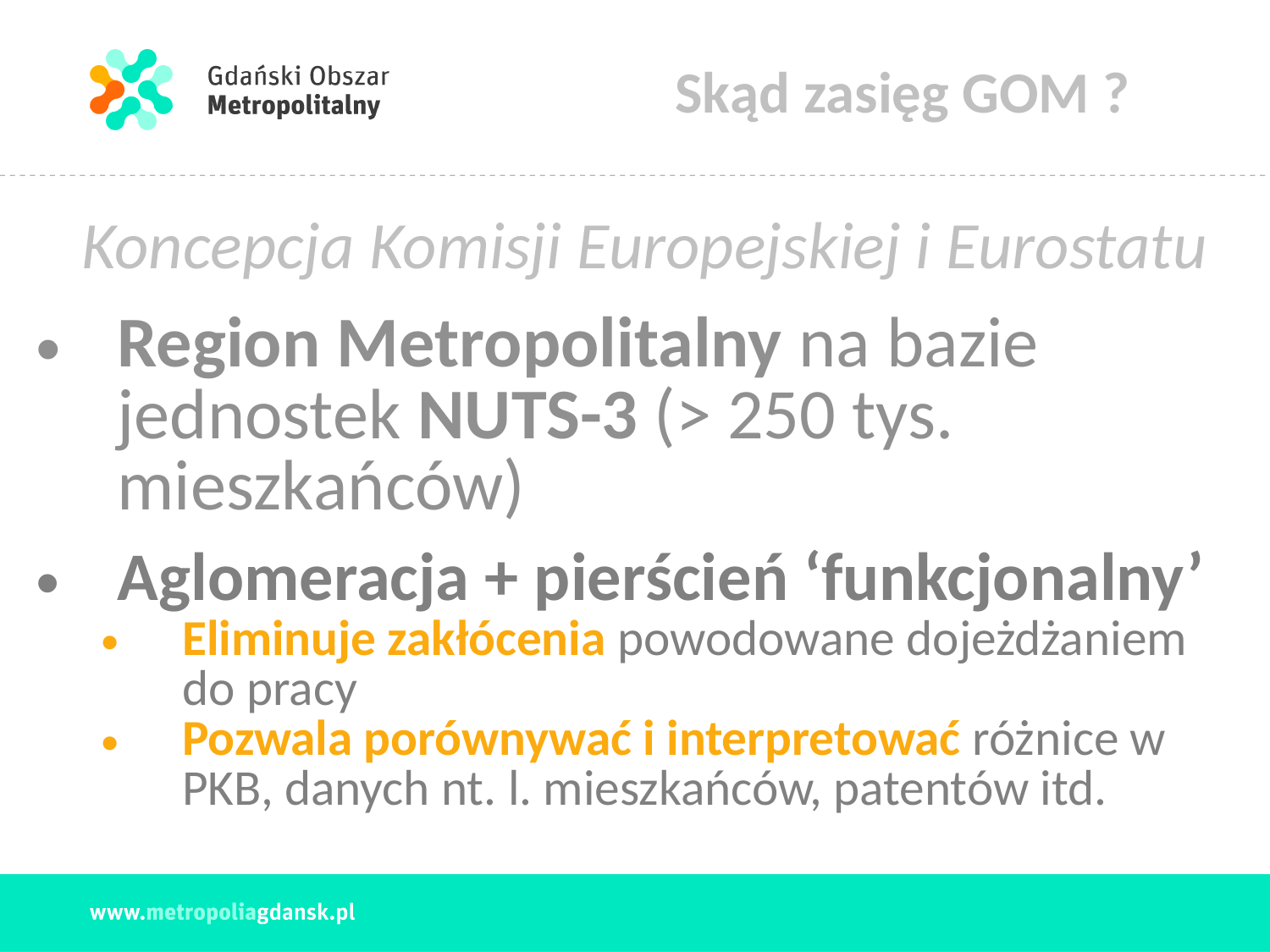

Skąd zasięg GOM ?
   Koncepcja Komisji Europejskiej i Eurostatu

Region Metropolitalny na bazie jednostek NUTS-3 (> 250 tys. mieszkańców)

Aglomeracja + pierścień ‘funkcjonalny’
Eliminuje zakłócenia powodowane dojeżdżaniem do pracy
Pozwala porównywać i interpretować różnice w PKB, danych nt. l. mieszkańców, patentów itd.